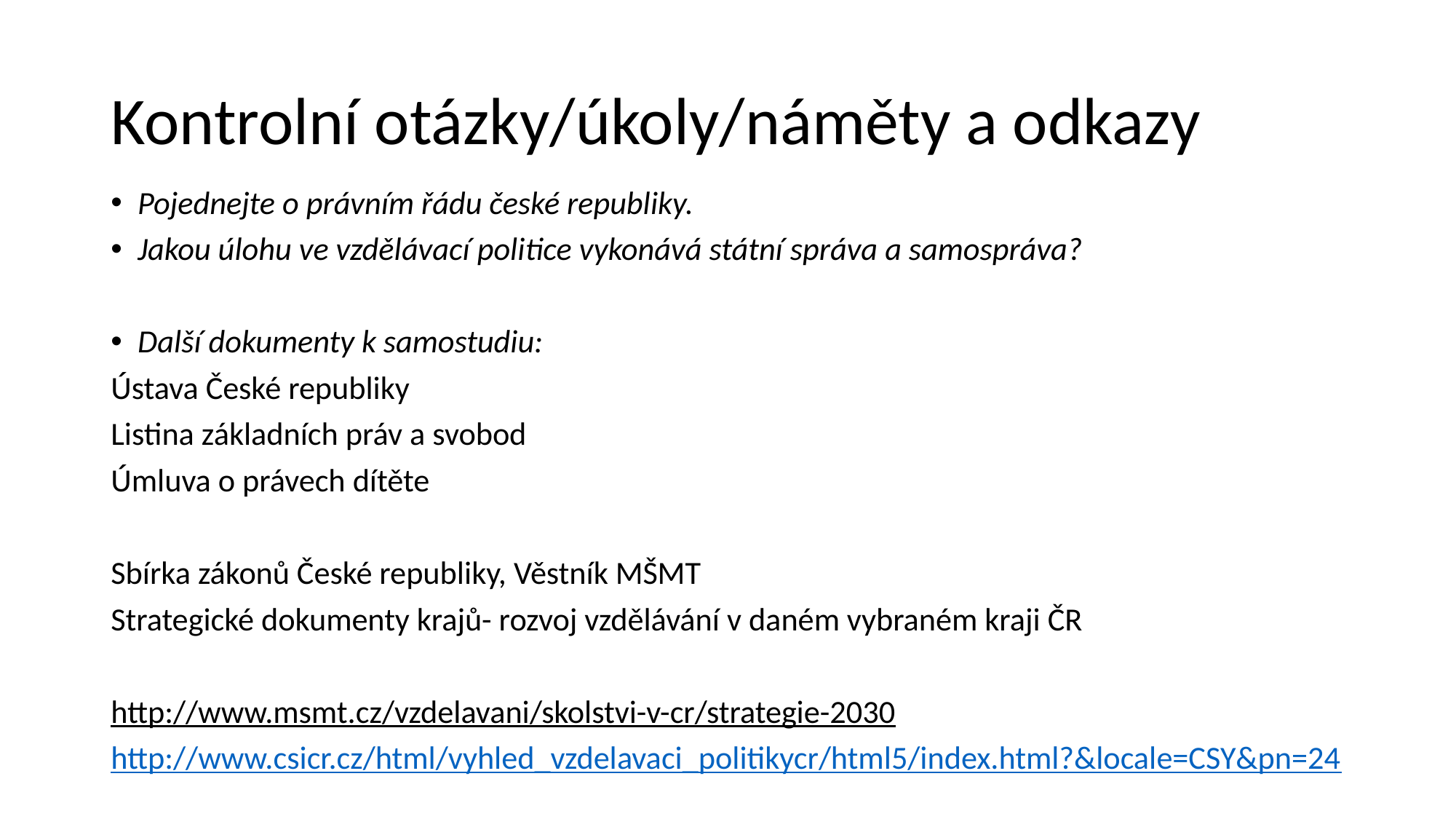

# Kontrolní otázky/úkoly/náměty a odkazy
Pojednejte o právním řádu české republiky.
Jakou úlohu ve vzdělávací politice vykonává státní správa a samospráva?

Další dokumenty k samostudiu:
Ústava České republiky
Listina základních práv a svobod
Úmluva o právech dítěte

Sbírka zákonů České republiky, Věstník MŠMT
Strategické dokumenty krajů- rozvoj vzdělávání v daném vybraném kraji ČR

http://www.msmt.cz/vzdelavani/skolstvi-v-cr/strategie-2030
http://www.csicr.cz/html/vyhled_vzdelavaci_politikycr/html5/index.html?&locale=CSY&pn=24